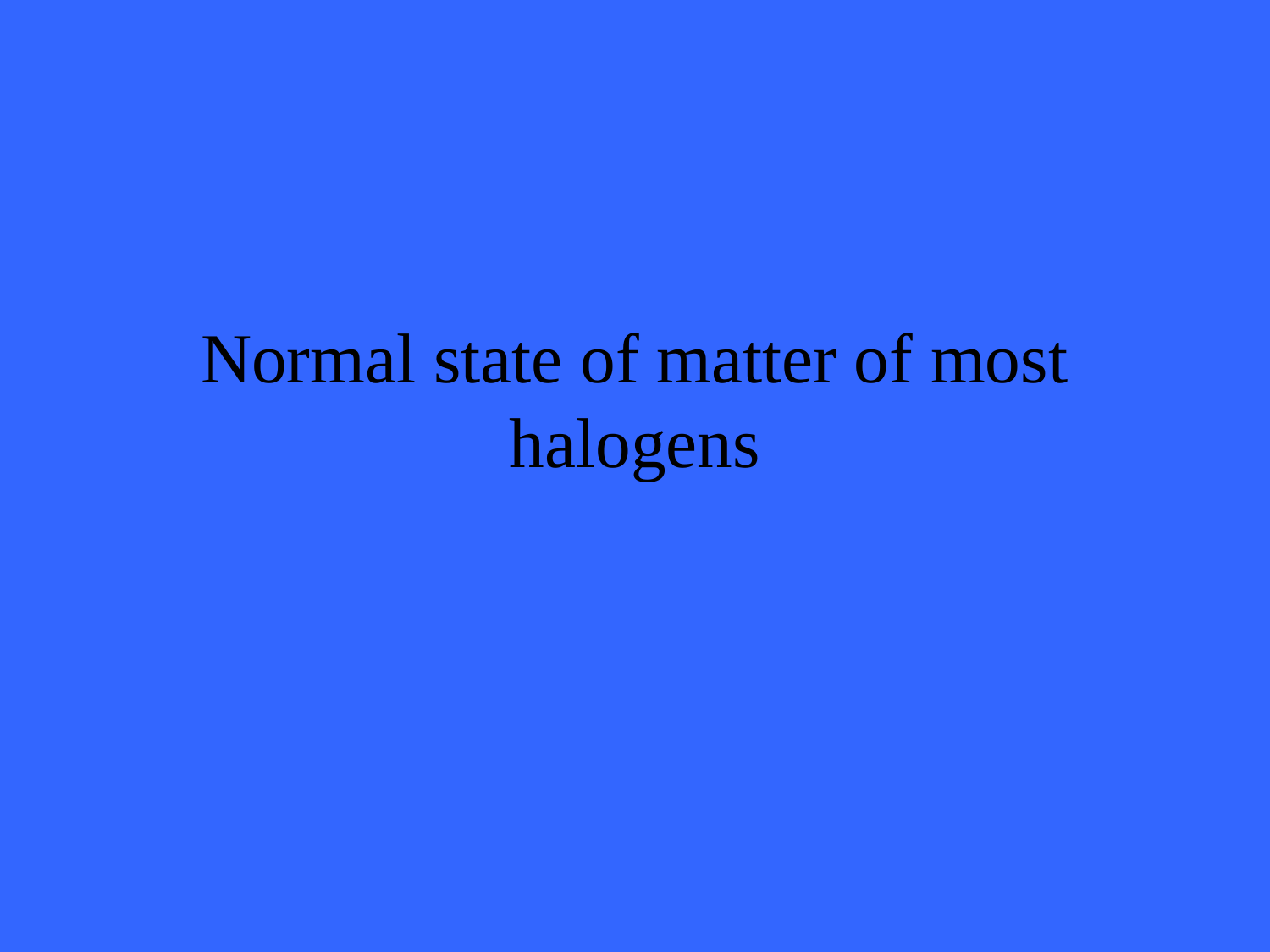

# Normal state of matter of most halogens